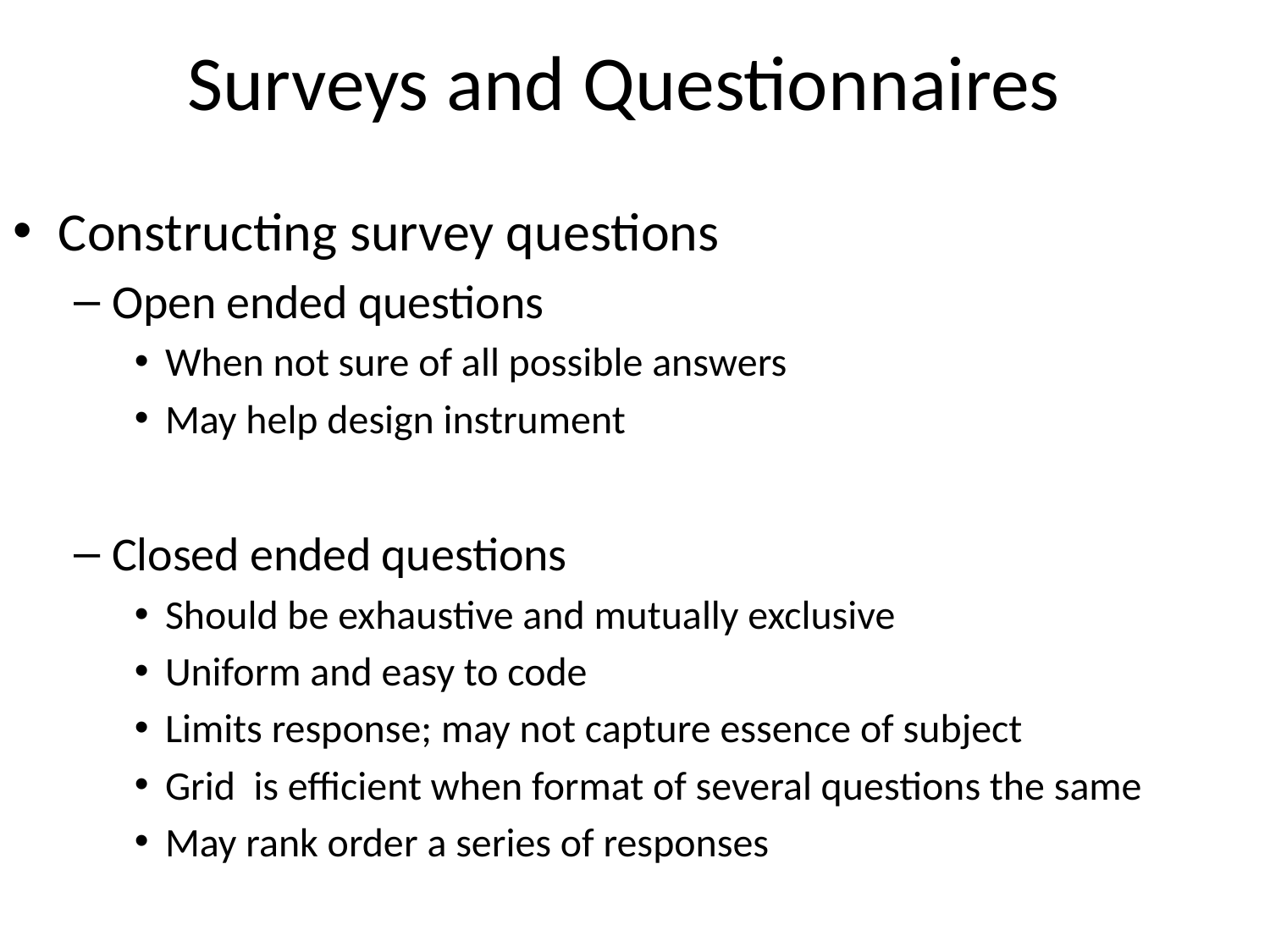

# Surveys and Questionnaires
Constructing survey questions
Open ended questions
When not sure of all possible answers
May help design instrument

Closed ended questions
Should be exhaustive and mutually exclusive
Uniform and easy to code
Limits response; may not capture essence of subject
Grid  is efficient when format of several questions the same
May rank order a series of responses